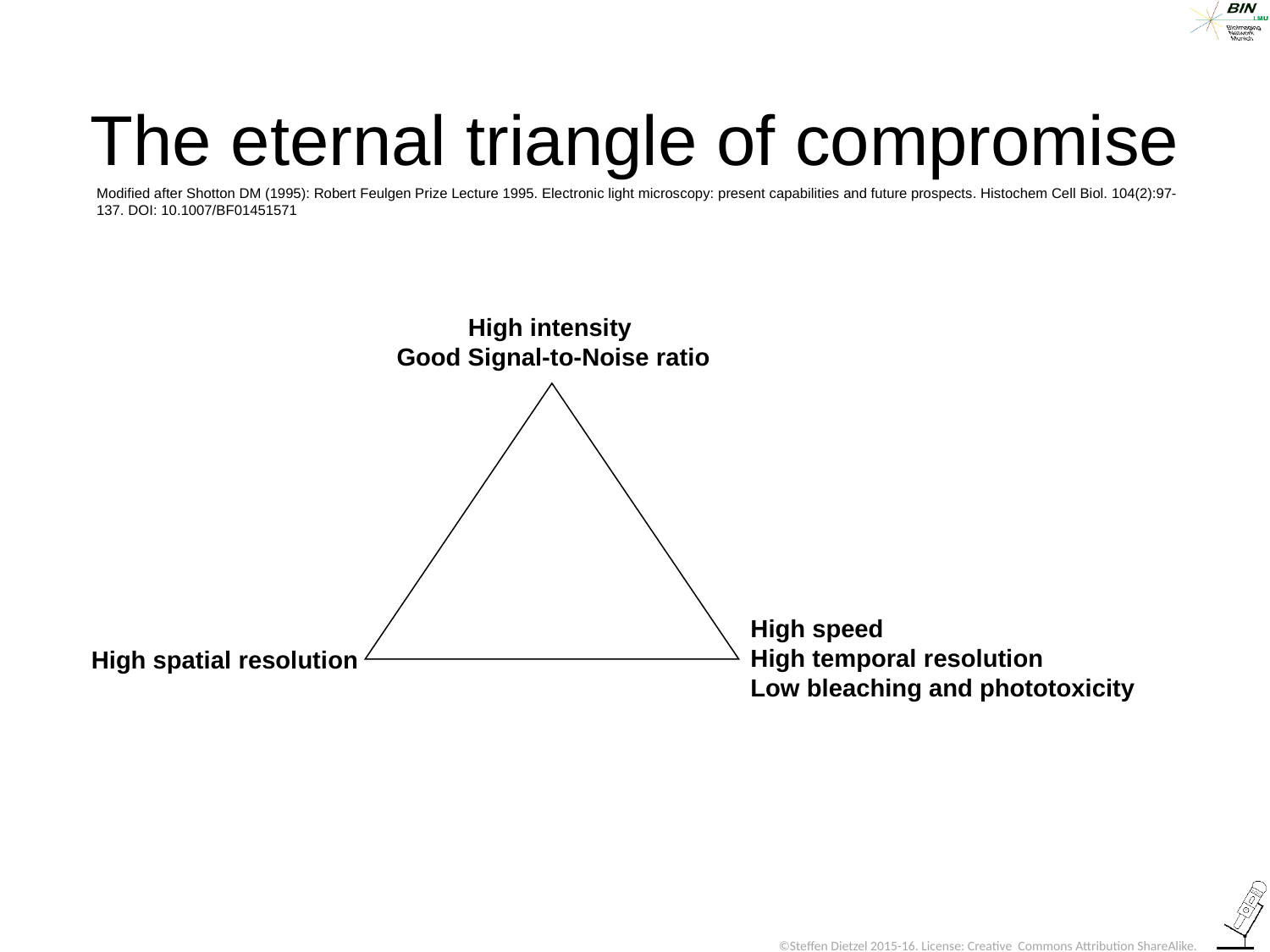

# The eternal triangle of compromise
Modified after Shotton DM (1995): Robert Feulgen Prize Lecture 1995. Electronic light microscopy: present capabilities and future prospects. Histochem Cell Biol. 104(2):97-137. DOI: 10.1007/BF01451571
High intensity
Good Signal-to-Noise ratio

High speed
High temporal resolution
Low bleaching and phototoxicity
High spatial resolution